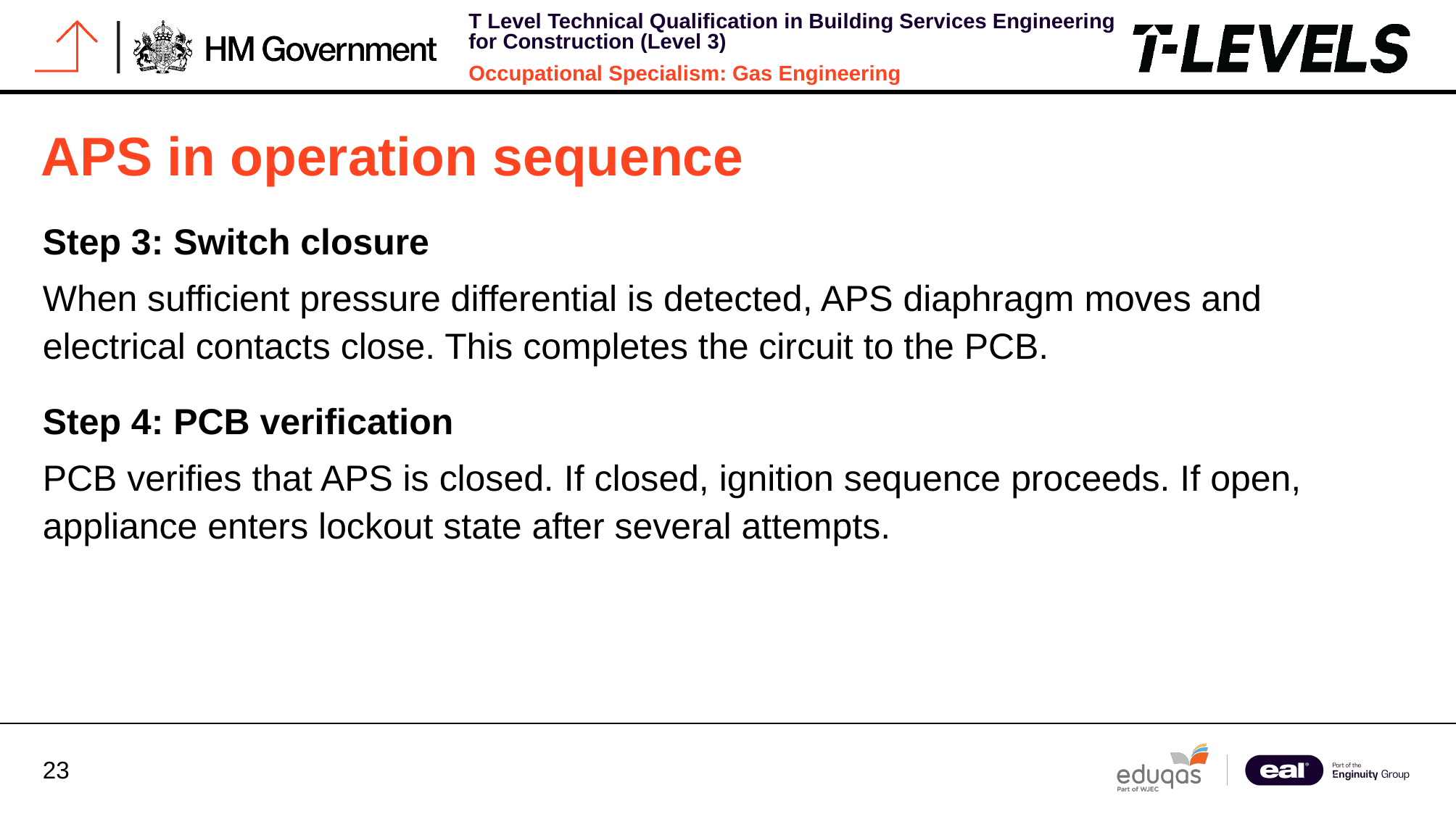

# APS in operation sequence
Step 3: Switch closure
When sufficient pressure differential is detected, APS diaphragm moves and electrical contacts close. This completes the circuit to the PCB.
Step 4: PCB verification
PCB verifies that APS is closed. If closed, ignition sequence proceeds. If open, appliance enters lockout state after several attempts.